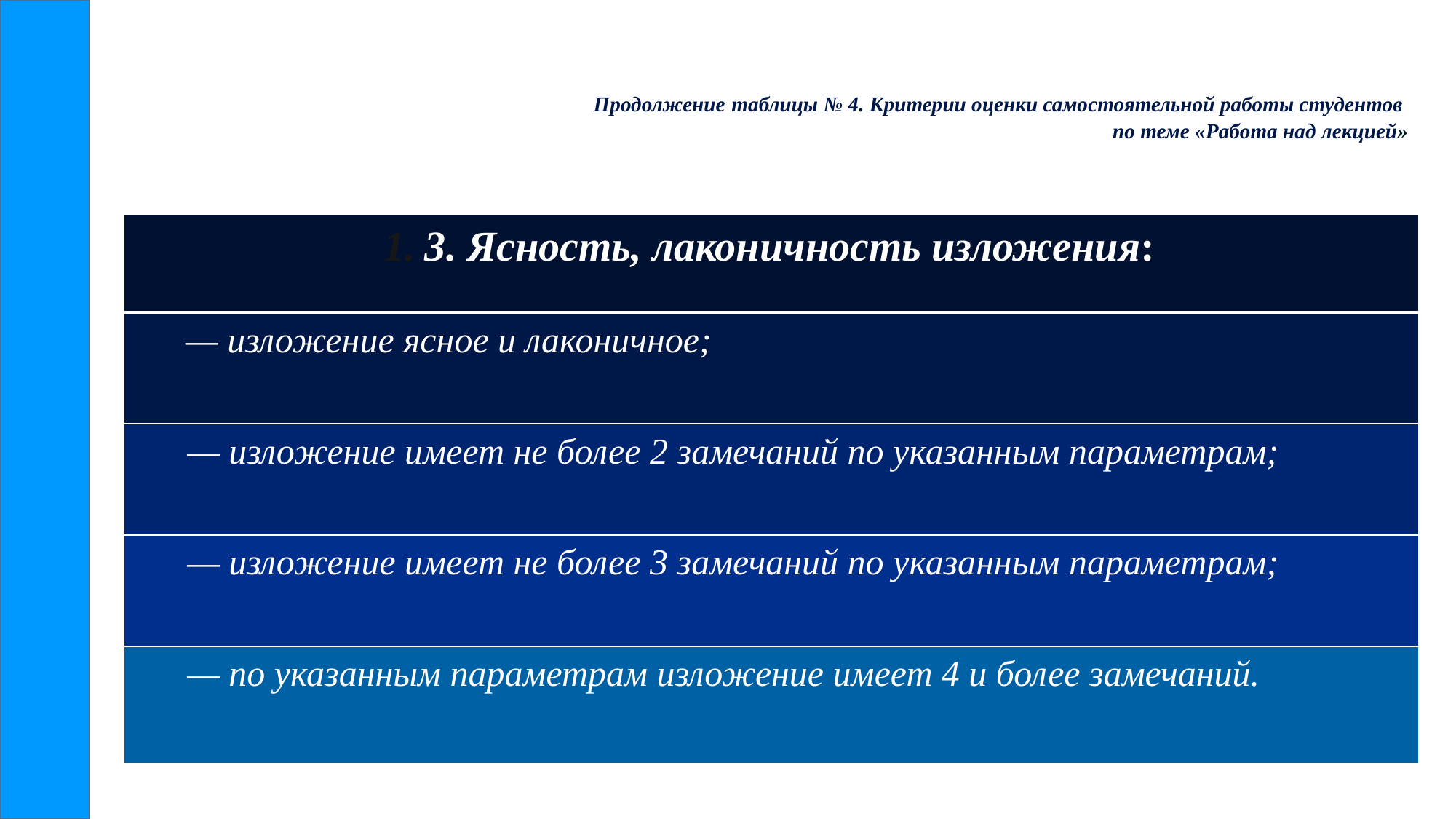

Продолжение таблицы № 4. Критерии оценки самостоятельной работы студентов
по теме «Работа над лекцией»
| 3. Ясность, лаконичность изложения: |
| --- |
| — изложение ясное и лаконичное; |
| — изложение имеет не более 2 замечаний по указанным параметрам; |
| — изложение имеет не более 3 замечаний по указанным параметрам; |
| — по указанным параметрам изложение имеет 4 и более замечаний. |